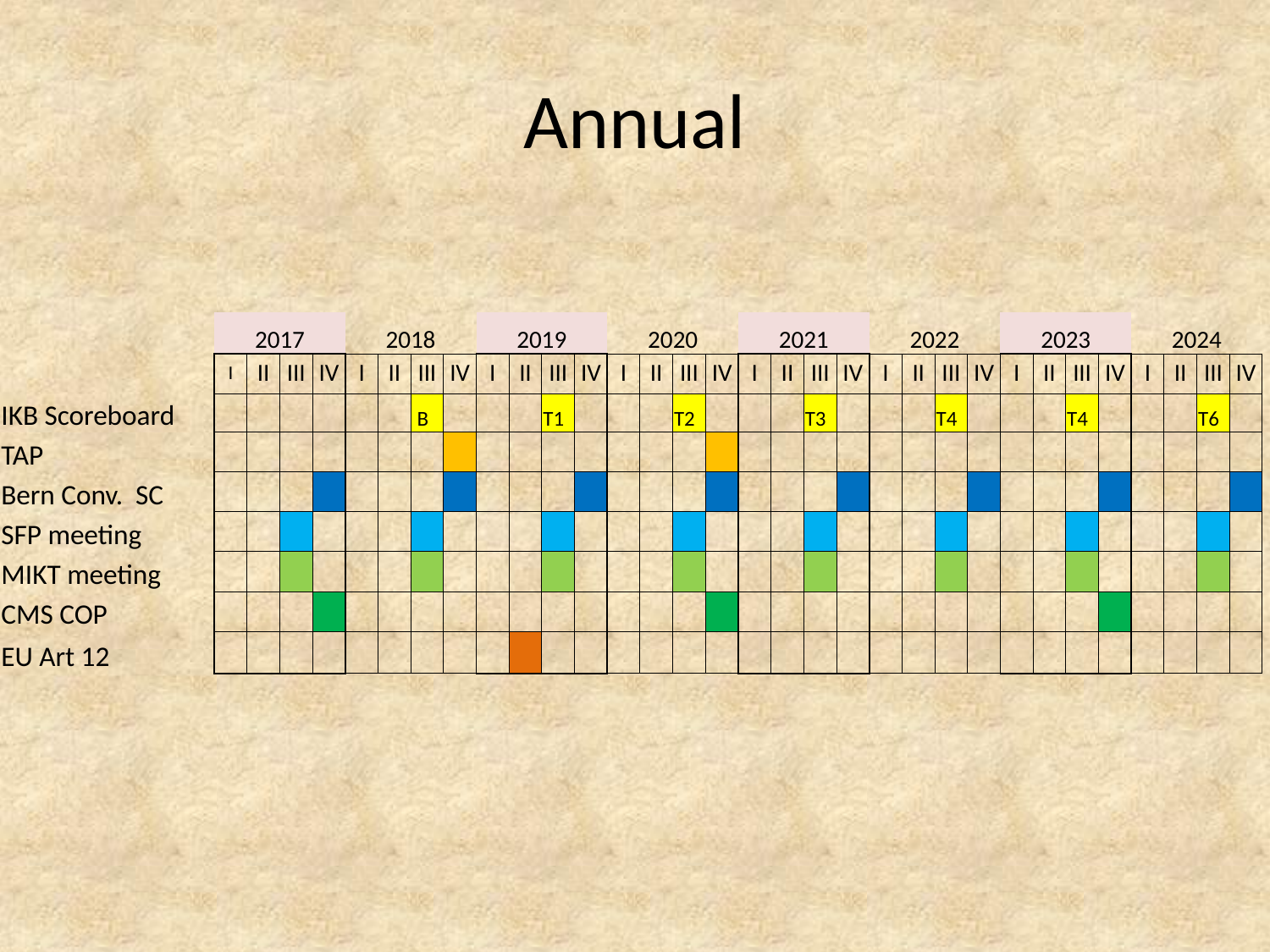

# Annual
|  | 2017 |  |  |  | 2018 |  |  |  | 2019 |  |  |  | 2020 |  |  |  | 2021 |  |  |  | 2022 |  |  |  | 2023 |  |  |  | 2024 |  |  |  |
| --- | --- | --- | --- | --- | --- | --- | --- | --- | --- | --- | --- | --- | --- | --- | --- | --- | --- | --- | --- | --- | --- | --- | --- | --- | --- | --- | --- | --- | --- | --- | --- | --- |
|  | I | II | III | IV | I | II | III | IV | I | II | III | IV | I | II | III | IV | I | II | III | IV | I | II | III | IV | I | II | III | IV | I | II | III | IV |
| IKB Scoreboard |  |  |  |  |  |  | B |  |  |  | T1 |  |  |  | T2 |  |  |  | T3 |  |  |  | T4 |  |  |  | T4 |  |  |  | T6 |  |
| TAP |  |  |  |  |  |  |  |  |  |  |  |  |  |  |  |  |  |  |  |  |  |  |  |  |  |  |  |  |  |  |  |  |
| Bern Conv. SC |  |  |  |  |  |  |  |  |  |  |  |  |  |  |  |  |  |  |  |  |  |  |  |  |  |  |  |  |  |  |  |  |
| SFP meeting |  |  |  |  |  |  |  |  |  |  |  |  |  |  |  |  |  |  |  |  |  |  |  |  |  |  |  |  |  |  |  |  |
| MIKT meeting |  |  |  |  |  |  |  |  |  |  |  |  |  |  |  |  |  |  |  |  |  |  |  |  |  |  |  |  |  |  |  |  |
| CMS COP |  |  |  |  |  |  |  |  |  |  |  |  |  |  |  |  |  |  |  |  |  |  |  |  |  |  |  |  |  |  |  |  |
| EU Art 12 |  |  |  |  |  |  |  |  |  |  |  |  |  |  |  |  |  |  |  |  |  |  |  |  |  |  |  |  |  |  |  |  |